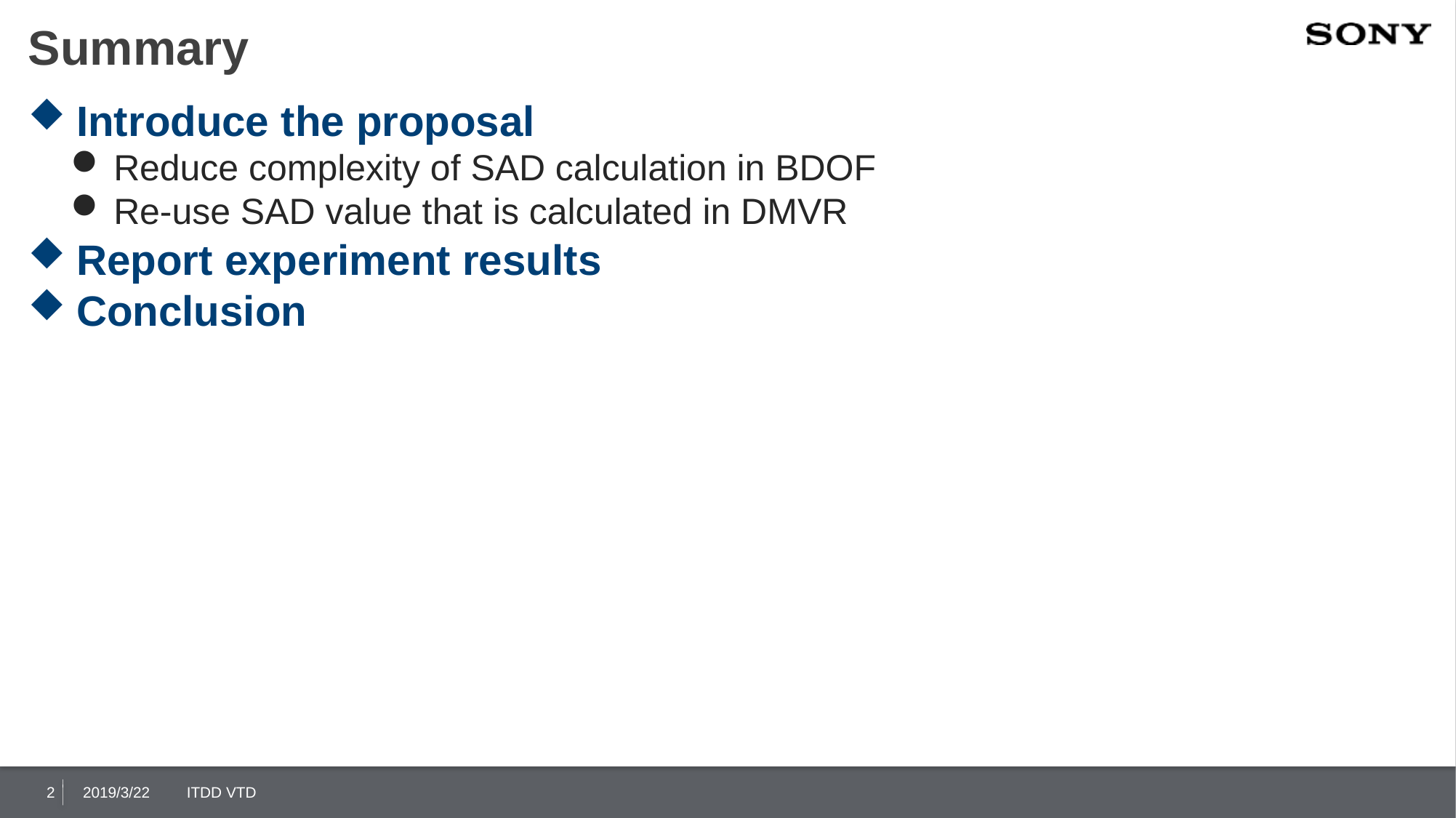

# Summary
Introduce the proposal
Reduce complexity of SAD calculation in BDOF
Re-use SAD value that is calculated in DMVR
Report experiment results
Conclusion

2
2019/3/22
ITDD VTD